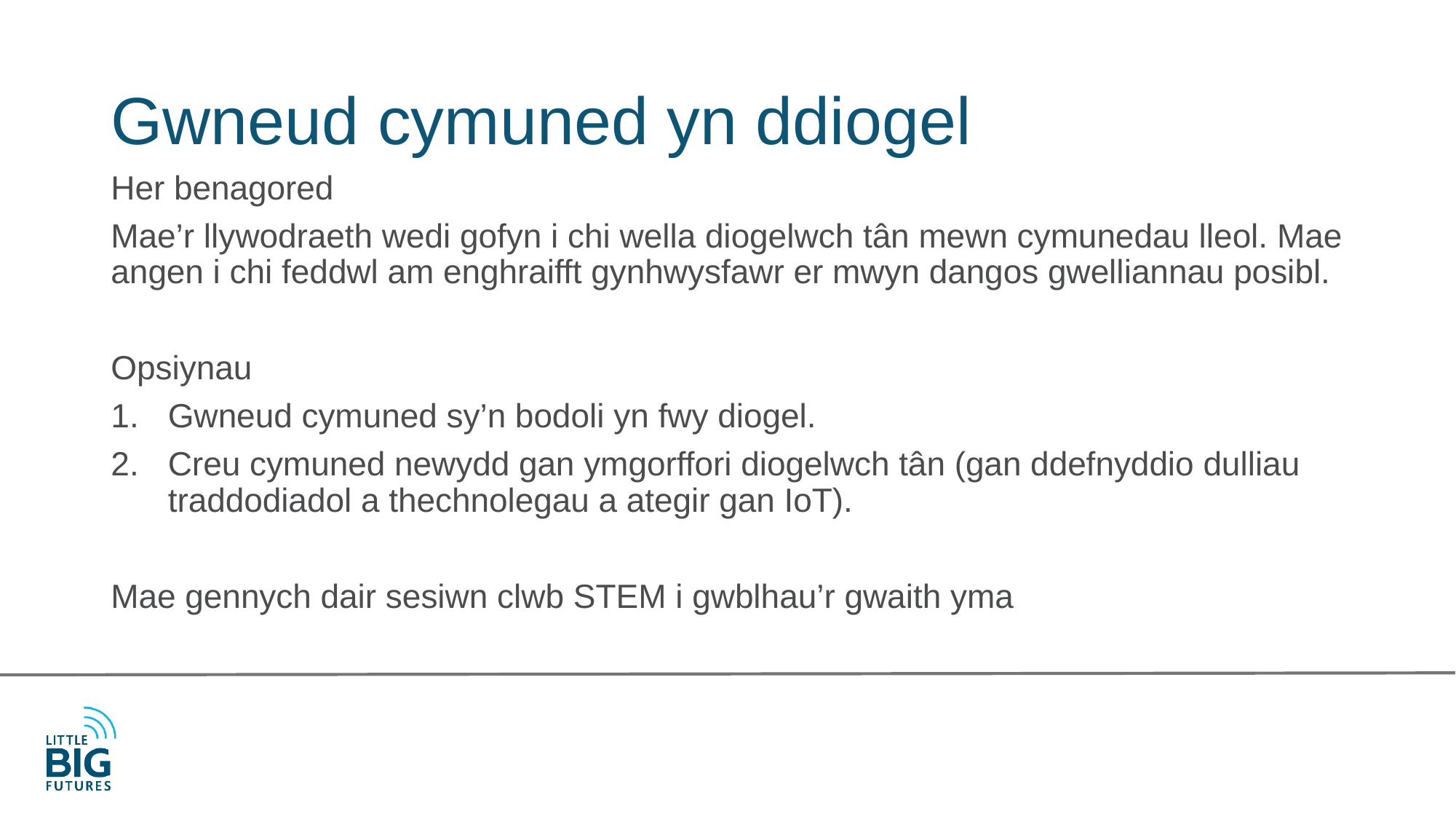

# Gwneud cymuned yn ddiogel
Her benagored
Mae’r llywodraeth wedi gofyn i chi wella diogelwch tân mewn cymunedau lleol. Mae angen i chi feddwl am enghraifft gynhwysfawr er mwyn dangos gwelliannau posibl.

Opsiynau
Gwneud cymuned sy’n bodoli yn fwy diogel.
Creu cymuned newydd gan ymgorffori diogelwch tân (gan ddefnyddio dulliau traddodiadol a thechnolegau a ategir gan IoT).

Mae gennych dair sesiwn clwb STEM i gwblhau’r gwaith yma